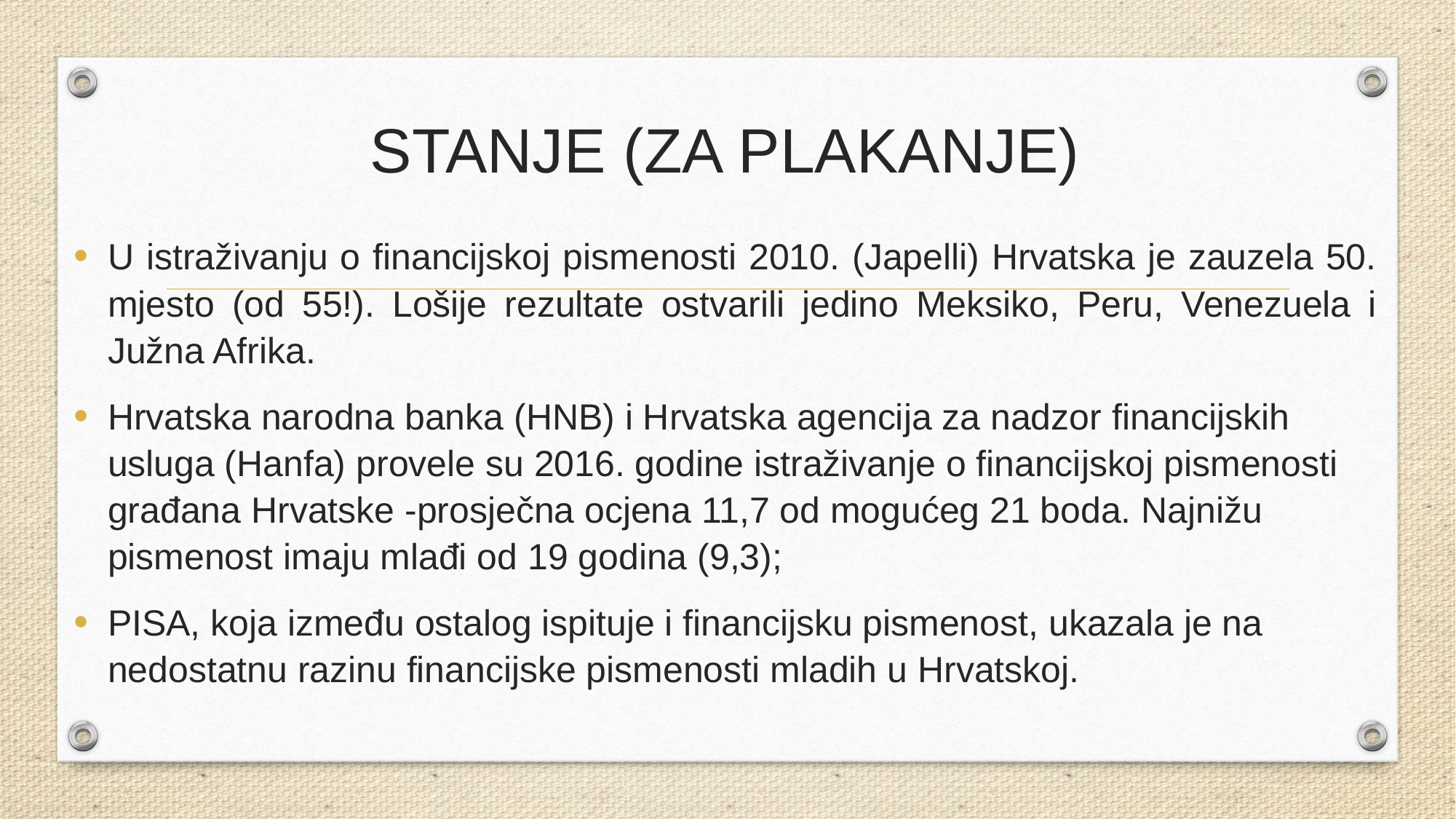

# STANJE (ZA PLAKANJE)
U istraživanju o financijskoj pismenosti 2010. (Japelli) Hrvatska je zauzela 50. mjesto (od 55!). Lošije rezultate ostvarili jedino Meksiko, Peru, Venezuela i Južna Afrika.
Hrvatska narodna banka (HNB) i Hrvatska agencija za nadzor financijskih usluga (Hanfa) provele su 2016. godine istraživanje o financijskoj pismenosti građana Hrvatske -prosječna ocjena 11,7 od mogućeg 21 boda. Najnižu pismenost imaju mlađi od 19 godina (9,3);
PISA, koja između ostalog ispituje i financijsku pismenost, ukazala je na nedostatnu razinu financijske pismenosti mladih u Hrvatskoj.